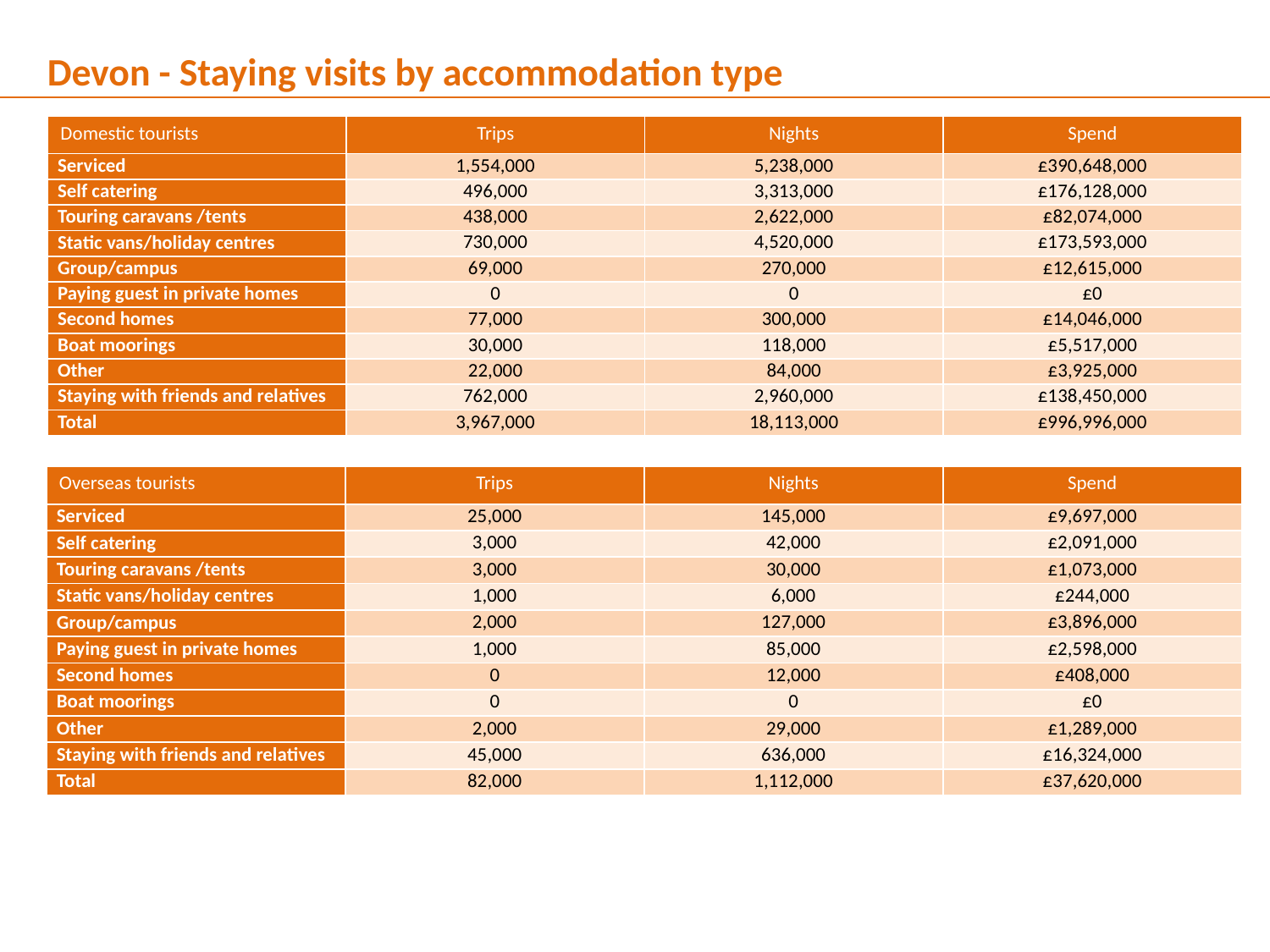

Devon - Staying visits by accommodation type

| Domestic tourists | Trips | Nights | Spend |
| --- | --- | --- | --- |
| Serviced | 1,554,000 | 5,238,000 | £390,648,000 |
| Self catering | 496,000 | 3,313,000 | £176,128,000 |
| Touring caravans /tents | 438,000 | 2,622,000 | £82,074,000 |
| Static vans/holiday centres | 730,000 | 4,520,000 | £173,593,000 |
| Group/campus | 69,000 | 270,000 | £12,615,000 |
| Paying guest in private homes | 0 | 0 | £0 |
| Second homes | 77,000 | 300,000 | £14,046,000 |
| Boat moorings | 30,000 | 118,000 | £5,517,000 |
| Other | 22,000 | 84,000 | £3,925,000 |
| Staying with friends and relatives | 762,000 | 2,960,000 | £138,450,000 |
| Total | 3,967,000 | 18,113,000 | £996,996,000 |
| Overseas tourists | Trips | Nights | Spend |
| --- | --- | --- | --- |
| Serviced | 25,000 | 145,000 | £9,697,000 |
| Self catering | 3,000 | 42,000 | £2,091,000 |
| Touring caravans /tents | 3,000 | 30,000 | £1,073,000 |
| Static vans/holiday centres | 1,000 | 6,000 | £244,000 |
| Group/campus | 2,000 | 127,000 | £3,896,000 |
| Paying guest in private homes | 1,000 | 85,000 | £2,598,000 |
| Second homes | 0 | 12,000 | £408,000 |
| Boat moorings | 0 | 0 | £0 |
| Other | 2,000 | 29,000 | £1,289,000 |
| Staying with friends and relatives | 45,000 | 636,000 | £16,324,000 |
| Total | 82,000 | 1,112,000 | £37,620,000 |